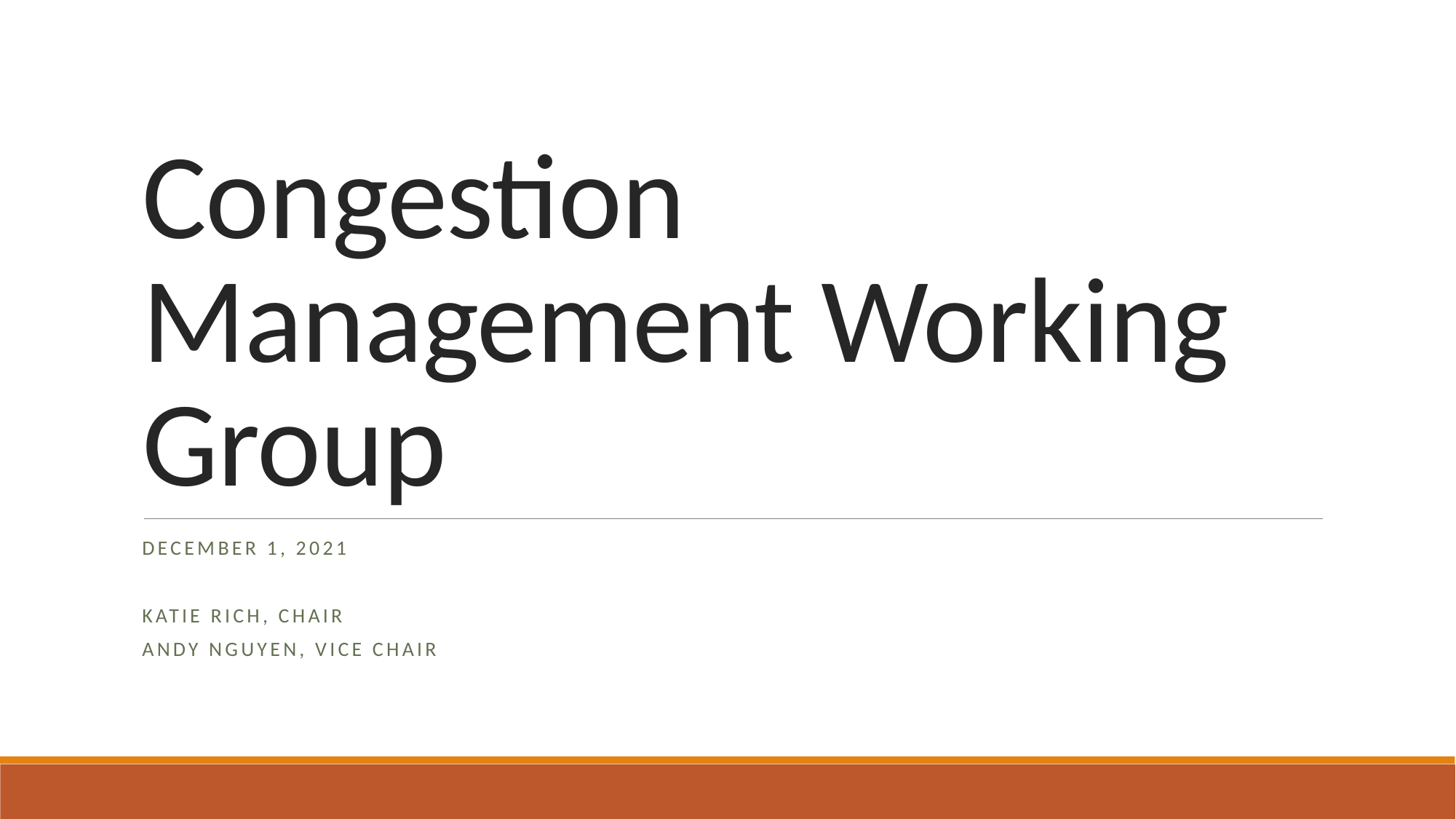

# Congestion Management Working Group
December 1, 2021

Katie Rich, Chair
Andy Nguyen, Vice Chair